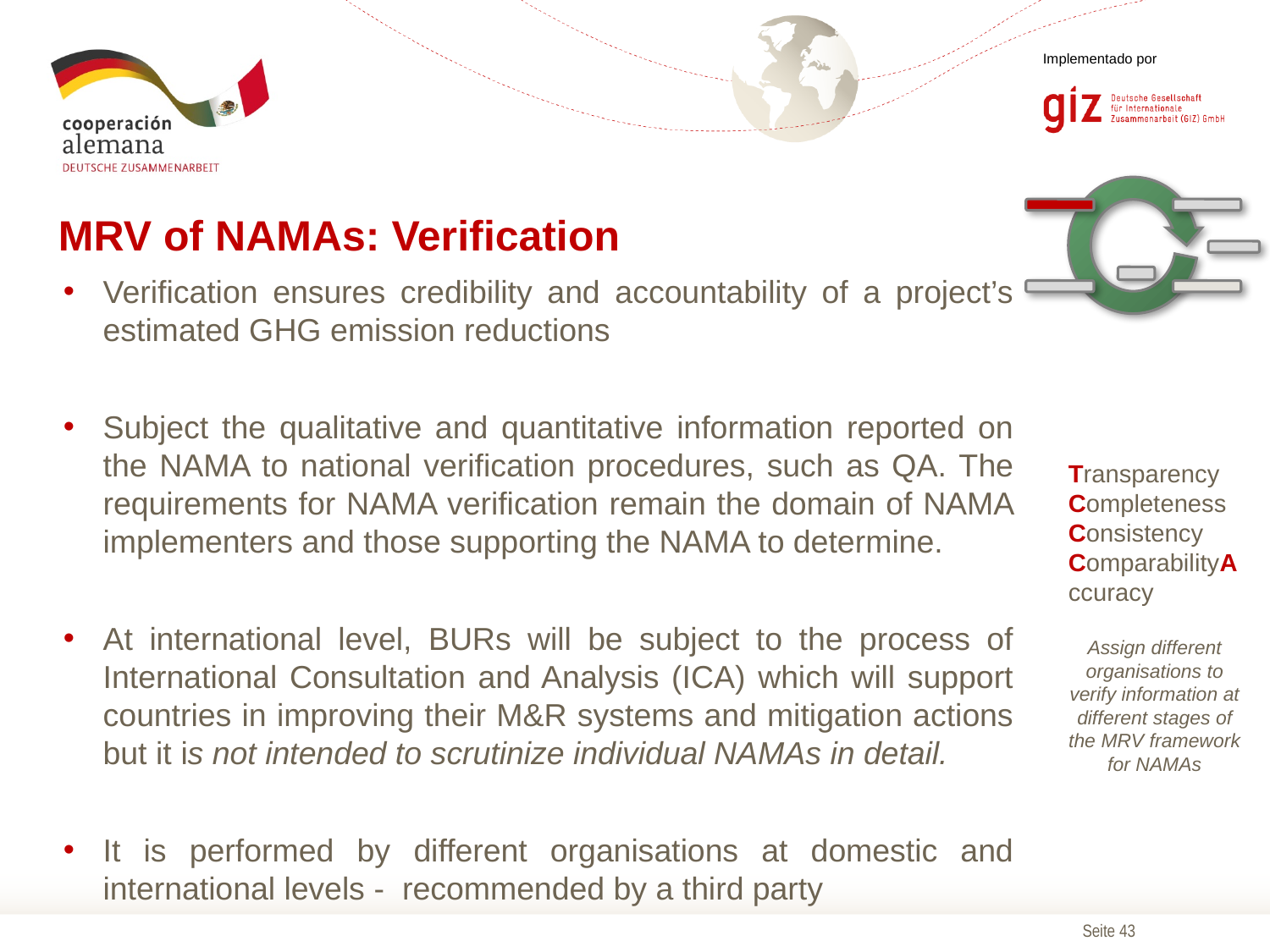

MRV of NAMAs: Verification

Verification ensures credibility and accountability of a project’s estimated GHG emission reductions

Subject the qualitative and quantitative information reported on the NAMA to national verification procedures, such as QA. The requirements for NAMA verification remain the domain of NAMA implementers and those supporting the NAMA to determine.

At international level, BURs will be subject to the process of International Consultation and Analysis (ICA) which will support countries in improving their M&R systems and mitigation actions but it is not intended to scrutinize individual NAMAs in detail.

It is performed by different organisations at domestic and international levels -  recommended by a third party

Transparency Completeness Consistency ComparabilityAccuracy

Assign different organisations to verify information at different stages of the MRV framework for NAMAs